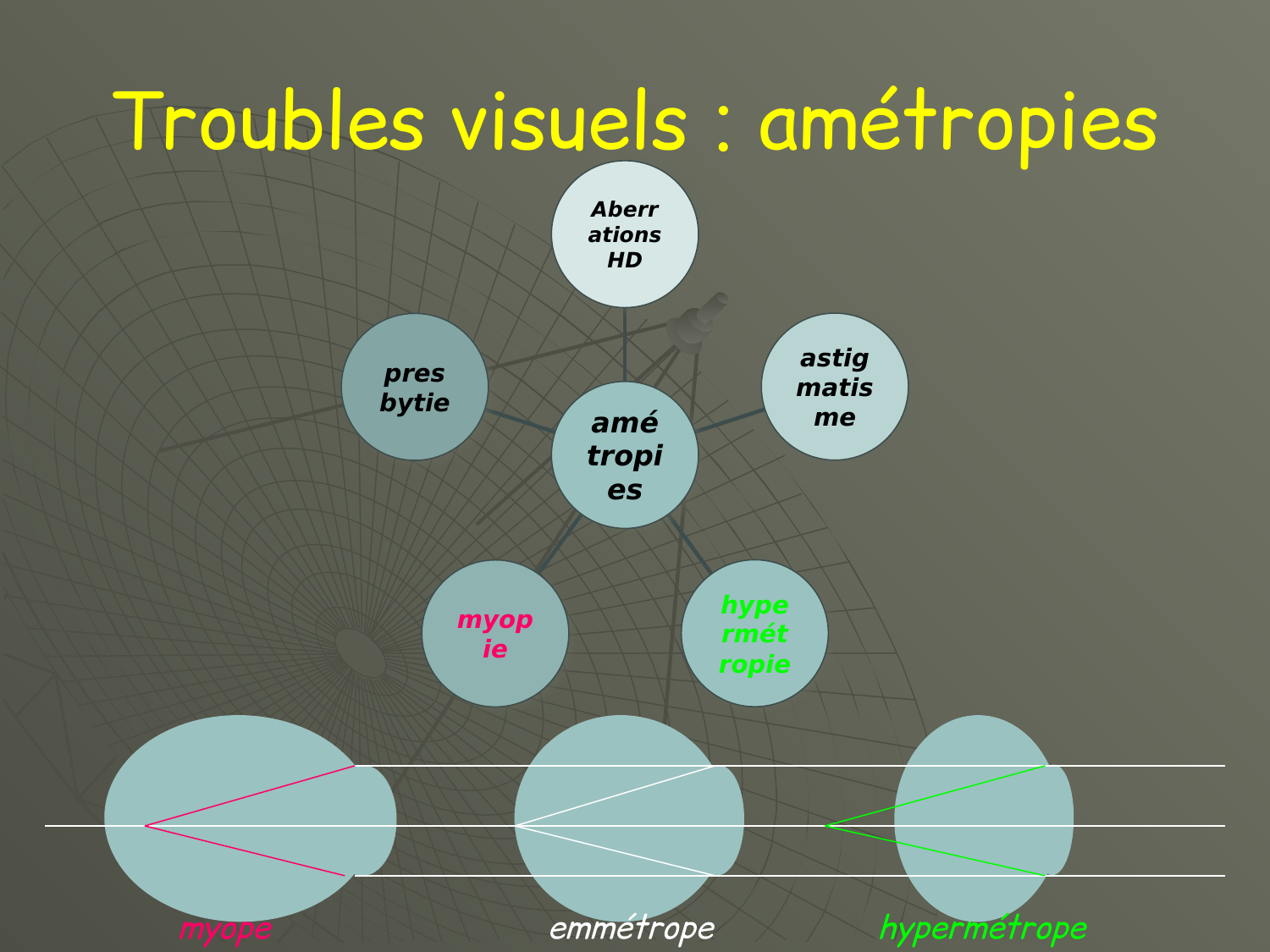

# Troubles visuels : amétropies
Aberrations
HD
astigmatisme
presbytie
amétropies
hypermétropie
myopie

myope
emmétrope
hypermétrope